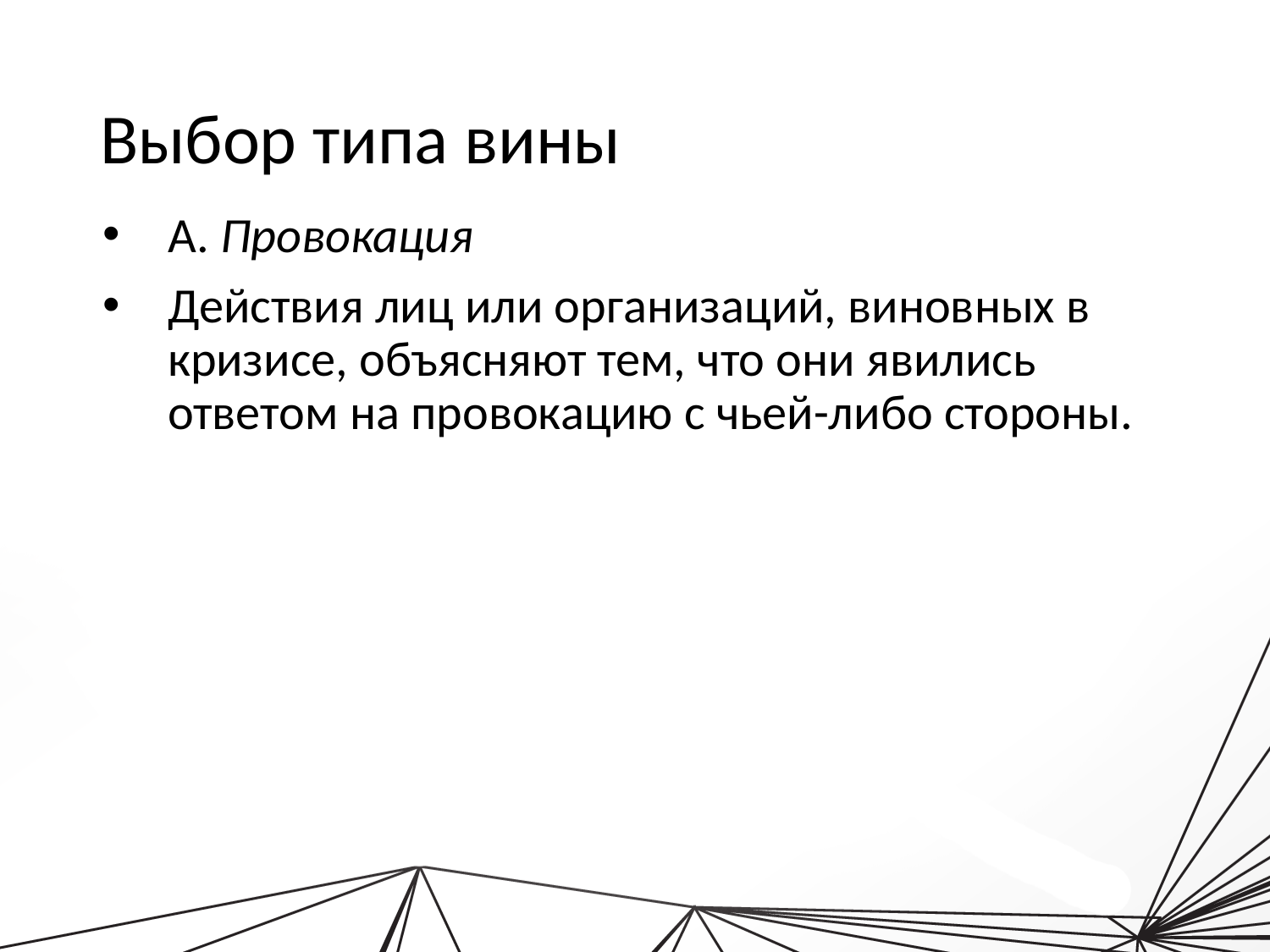

Выбор типа вины
А. Провокация
Действия лиц или организаций, виновных в кризисе, объясняют тем, что они явились ответом на провокацию с чьей-либо стороны.